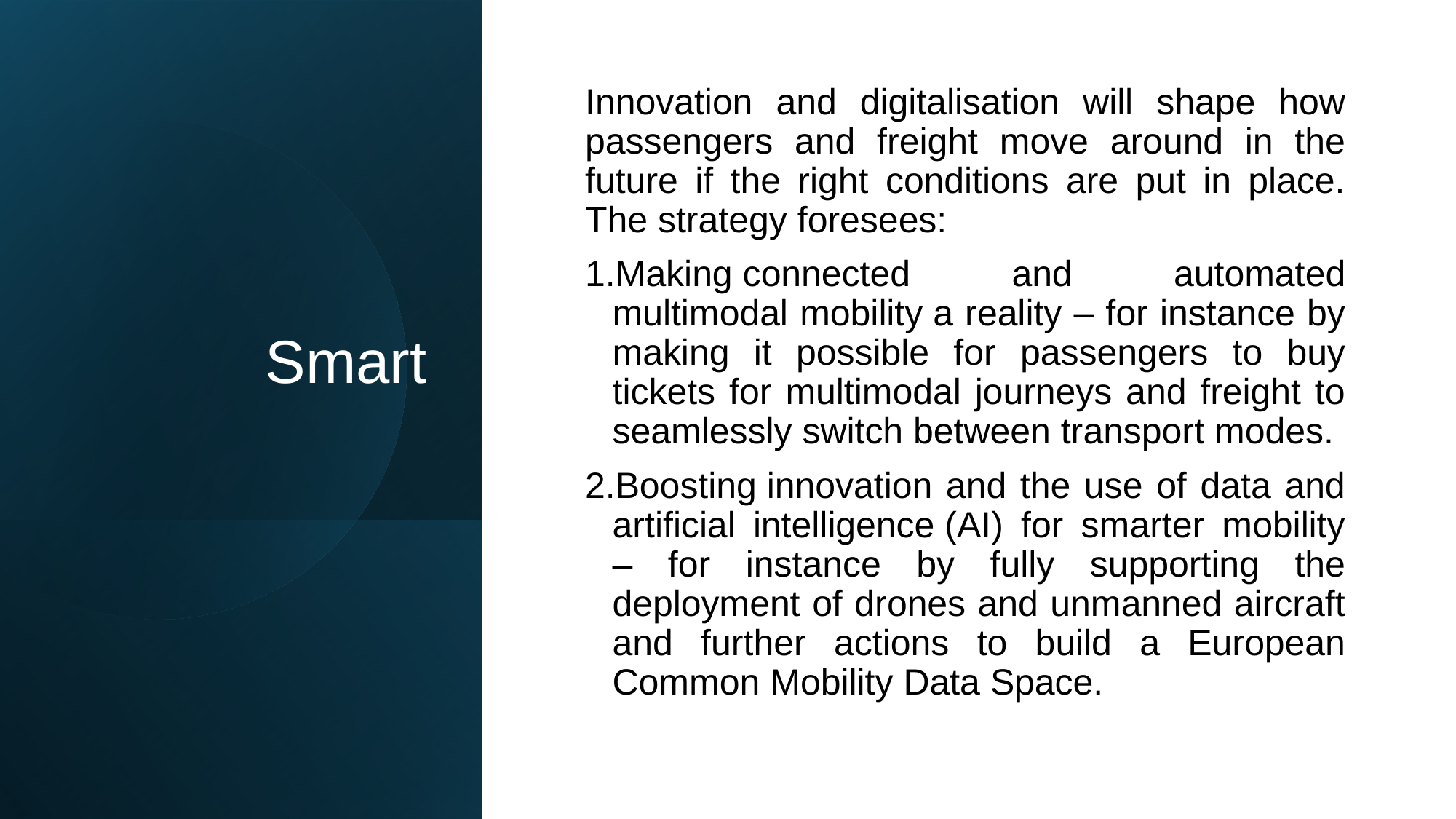

# Smart
Innovation and digitalisation will shape how passengers and freight move around in the future if the right conditions are put in place. The strategy foresees:
Making connected and automated multimodal mobility a reality – for instance by making it possible for passengers to buy tickets for multimodal journeys and freight to seamlessly switch between transport modes.
Boosting innovation and the use of data and artificial intelligence (AI) for smarter mobility – for instance by fully supporting the deployment of drones and unmanned aircraft and further actions to build a European Common Mobility Data Space.